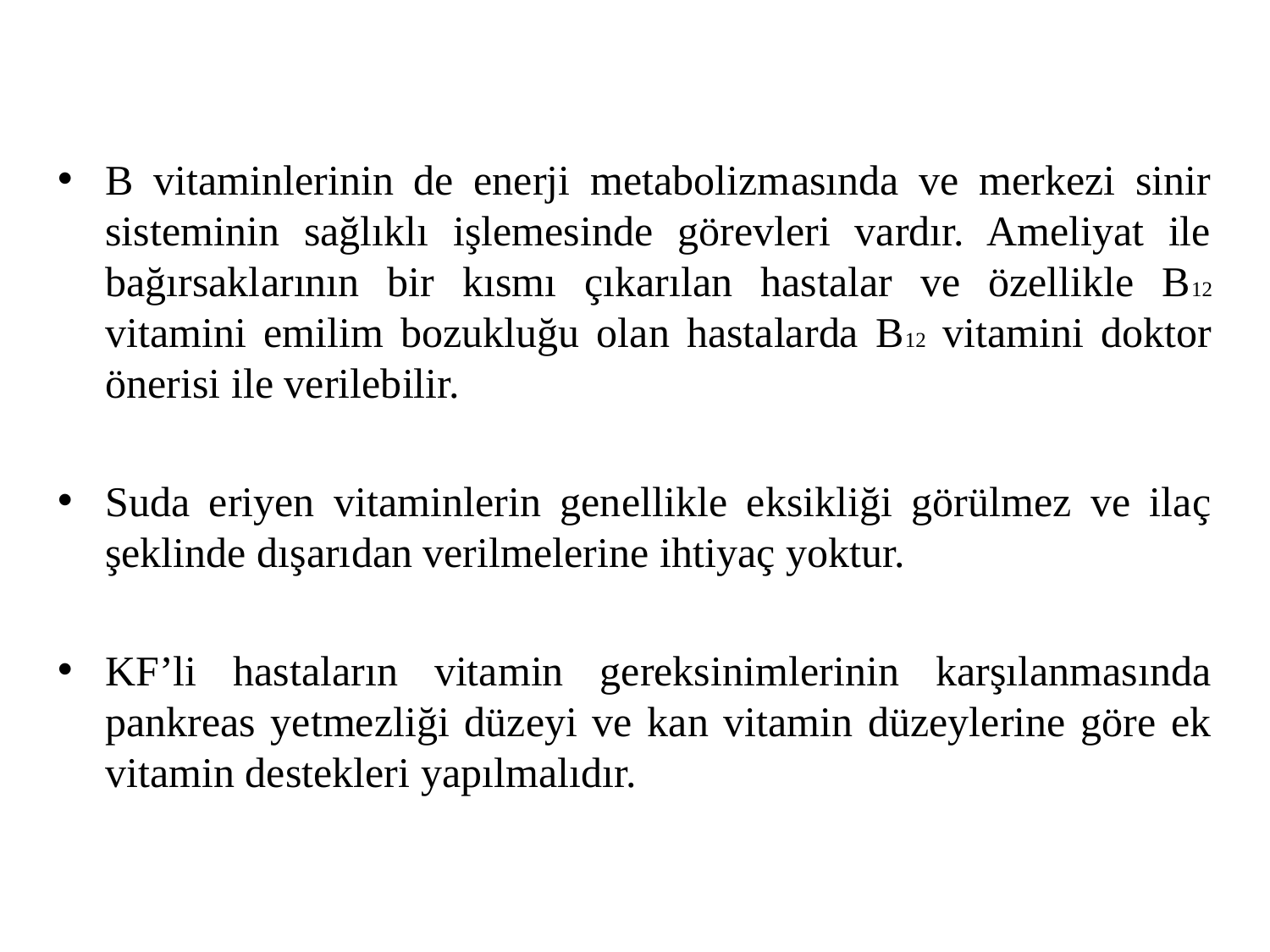

B vitaminlerinin de enerji metabolizmasında ve merkezi sinir sisteminin sağlıklı işlemesinde görevleri vardır. Ameliyat ile bağırsaklarının bir kısmı çıkarılan hastalar ve özellikle B12 vitamini emilim bozukluğu olan hastalarda B12 vitamini doktor önerisi ile verilebilir.

Suda eriyen vitaminlerin genellikle eksikliği görülmez ve ilaç şeklinde dışarıdan verilmelerine ihtiyaç yoktur.

KF’li hastaların vitamin gereksinimlerinin karşılanmasında pankreas yetmezliği düzeyi ve kan vitamin düzeylerine göre ek vitamin destekleri yapılmalıdır.